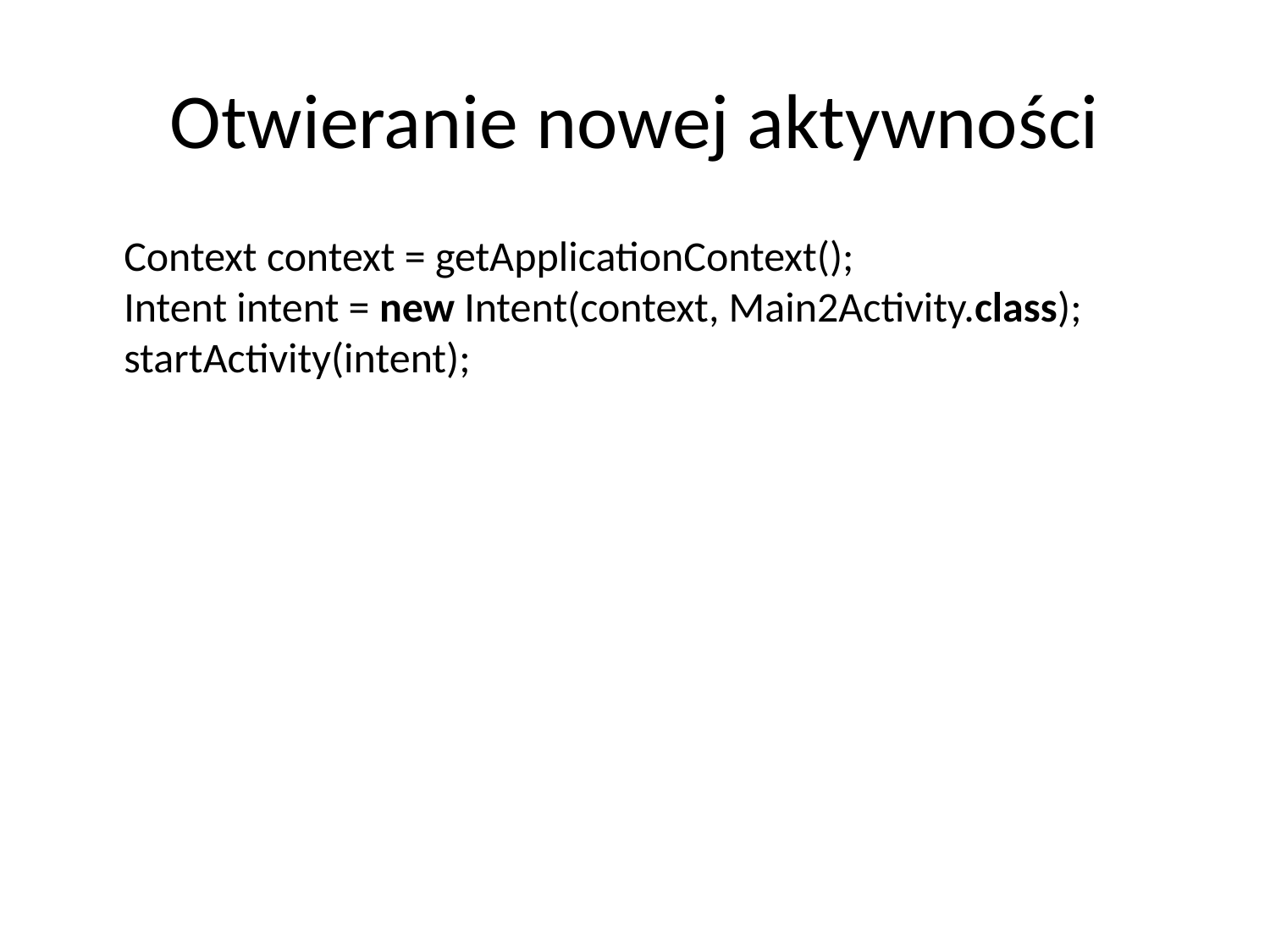

# Otwieranie nowej aktywności
	Context context = getApplicationContext();
Intent intent = new Intent(context, Main2Activity.class);
startActivity(intent);